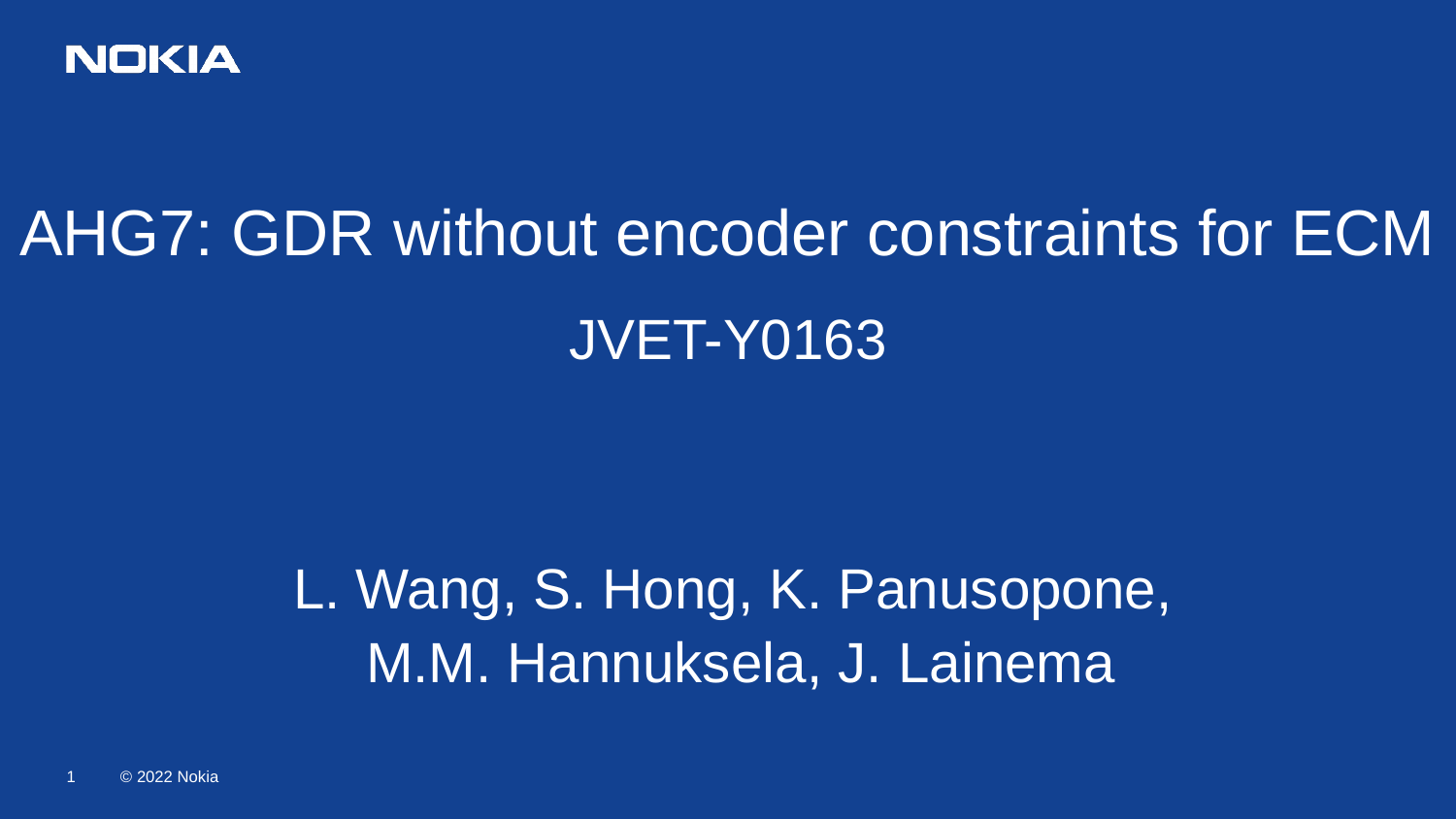

# AHG7: GDR without encoder constraints for ECM JVET-Y0163
L. Wang, S. Hong, K. Panusopone,
M.M. Hannuksela, J. Lainema